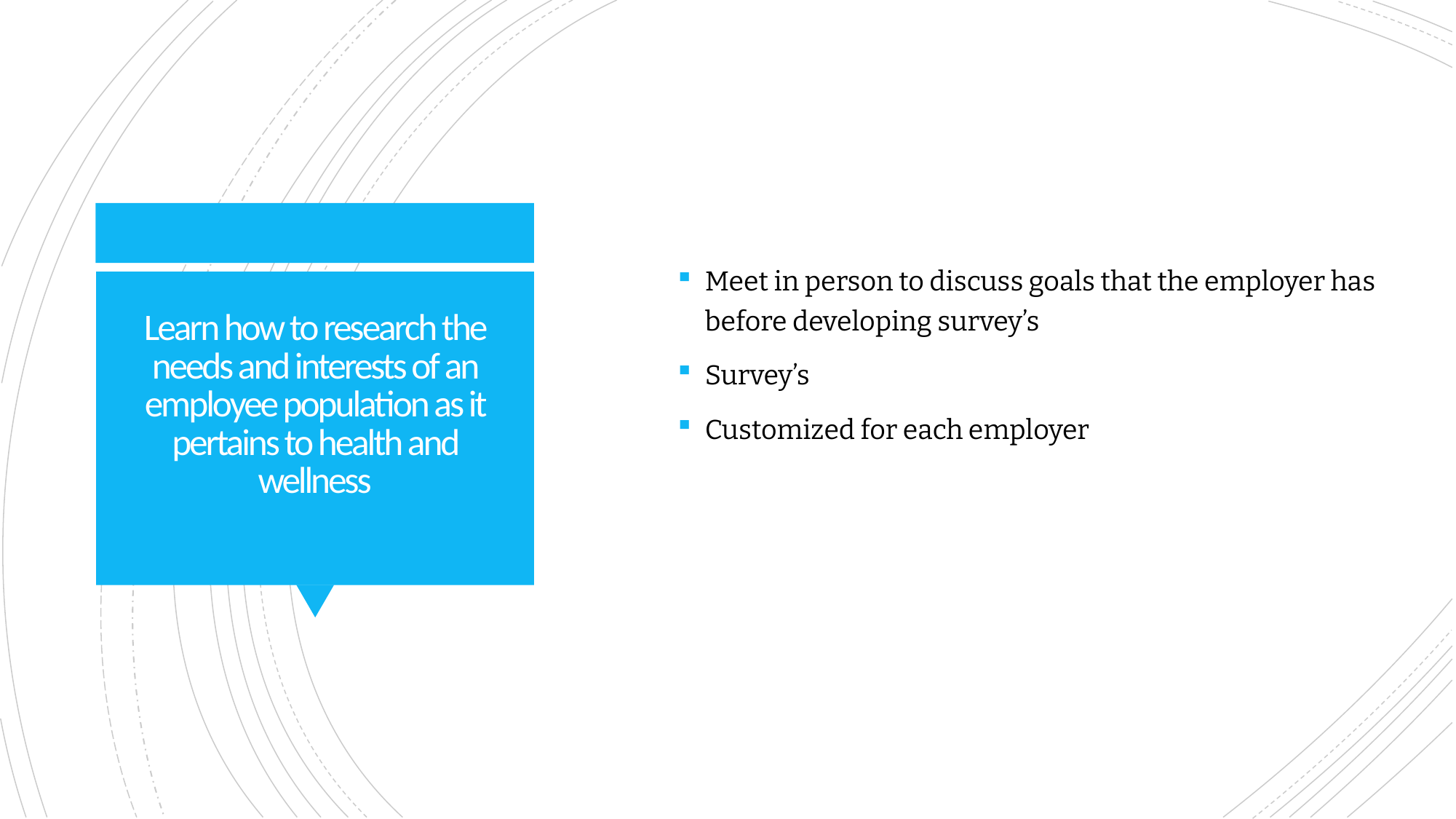

Meet in person to discuss goals that the employer has before developing survey’s
Survey’s
Customized for each employer
# Learn how to research the needs and interests of an employee population as it pertains to health and wellness